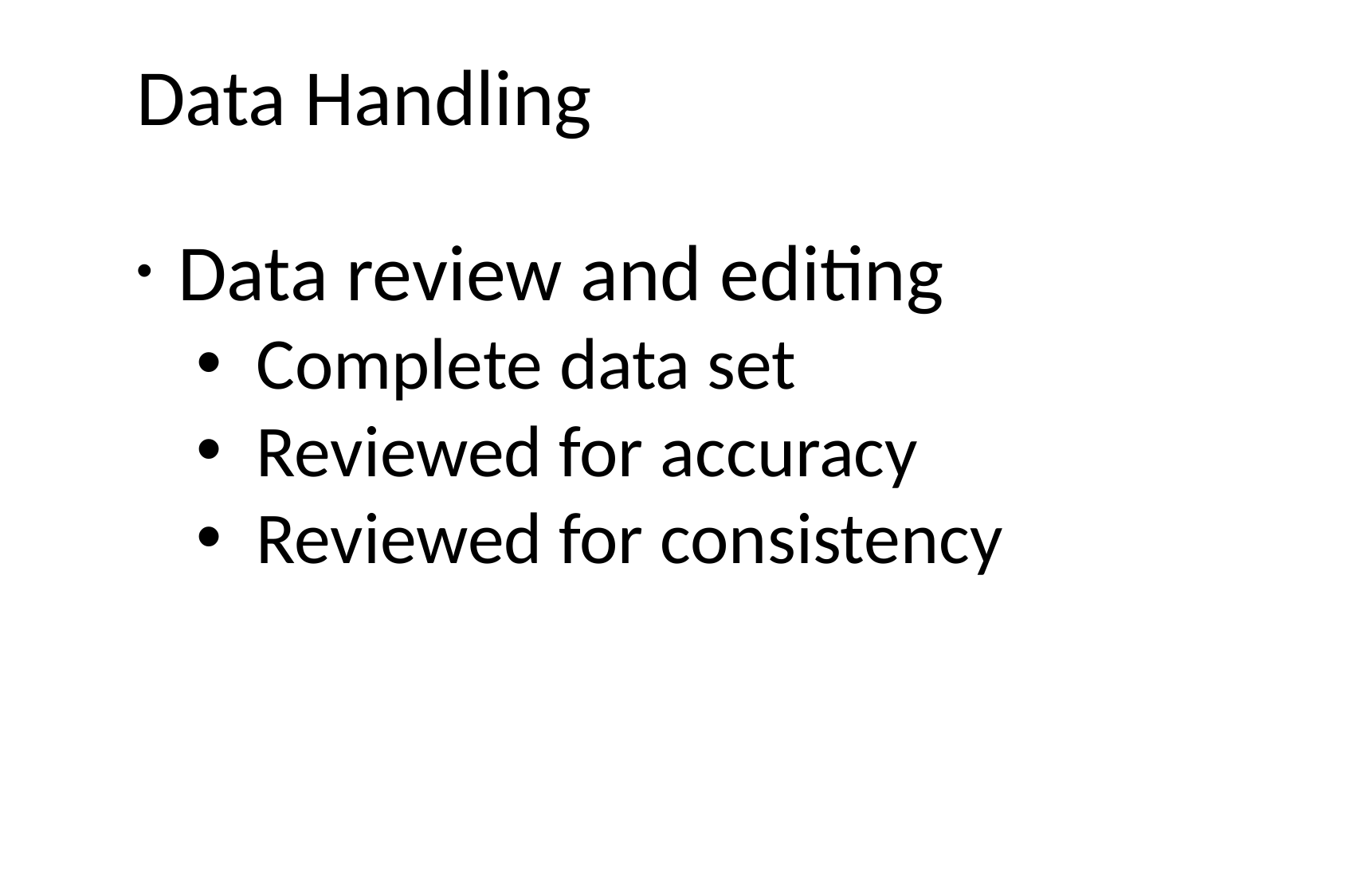

# Data Handling
 Data review and editing
Complete data set
Reviewed for accuracy
Reviewed for consistency